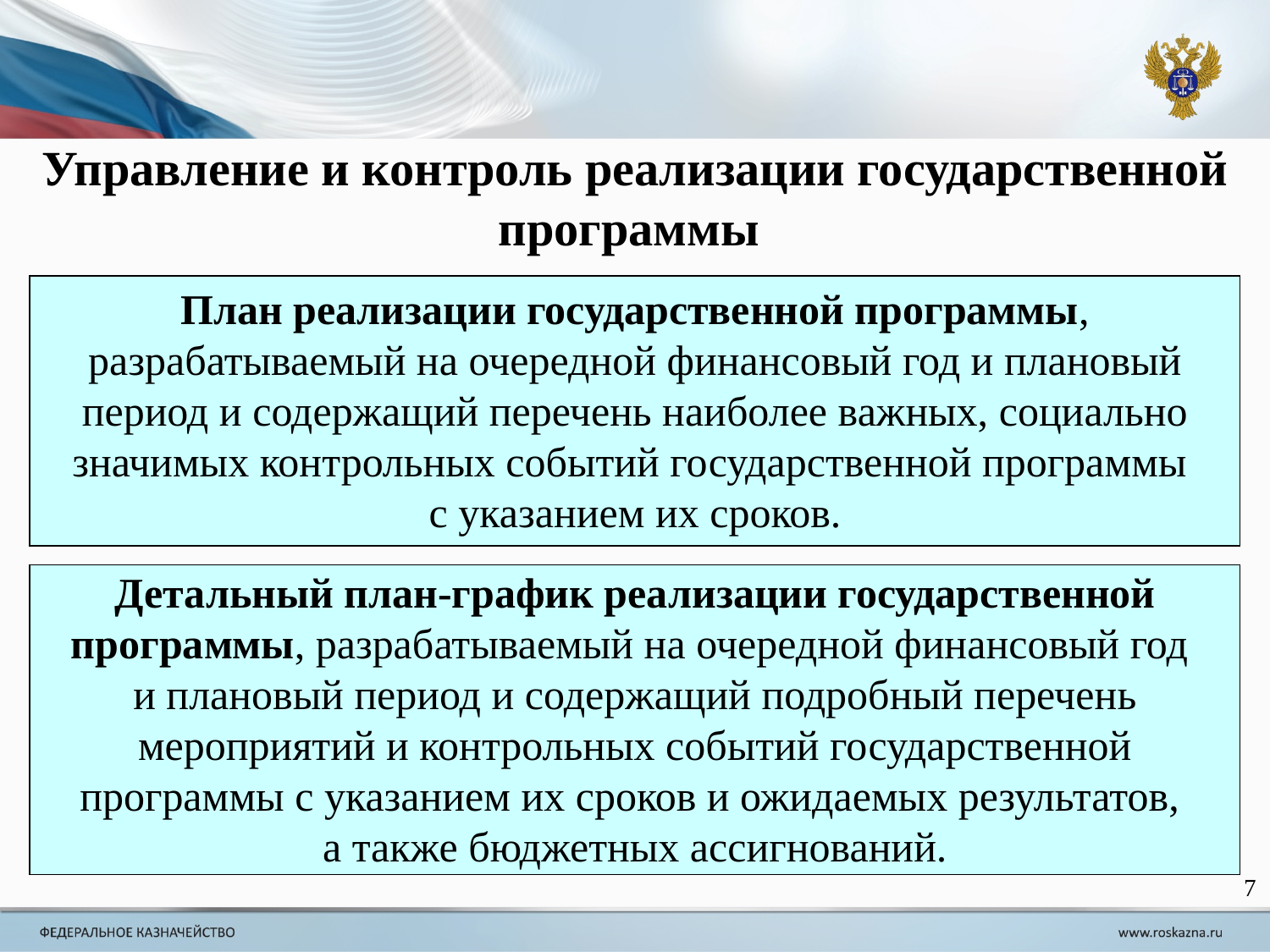

Управление и контроль реализации государственной программы
План реализации государственной программы, разрабатываемый на очередной финансовый год и плановый период и содержащий перечень наиболее важных, социально значимых контрольных событий государственной программы
с указанием их сроков.

Детальный план-график реализации государственной программы, разрабатываемый на очередной финансовый год
и плановый период и содержащий подробный перечень мероприятий и контрольных событий государственной программы с указанием их сроков и ожидаемых результатов,
а также бюджетных ассигнований.

7